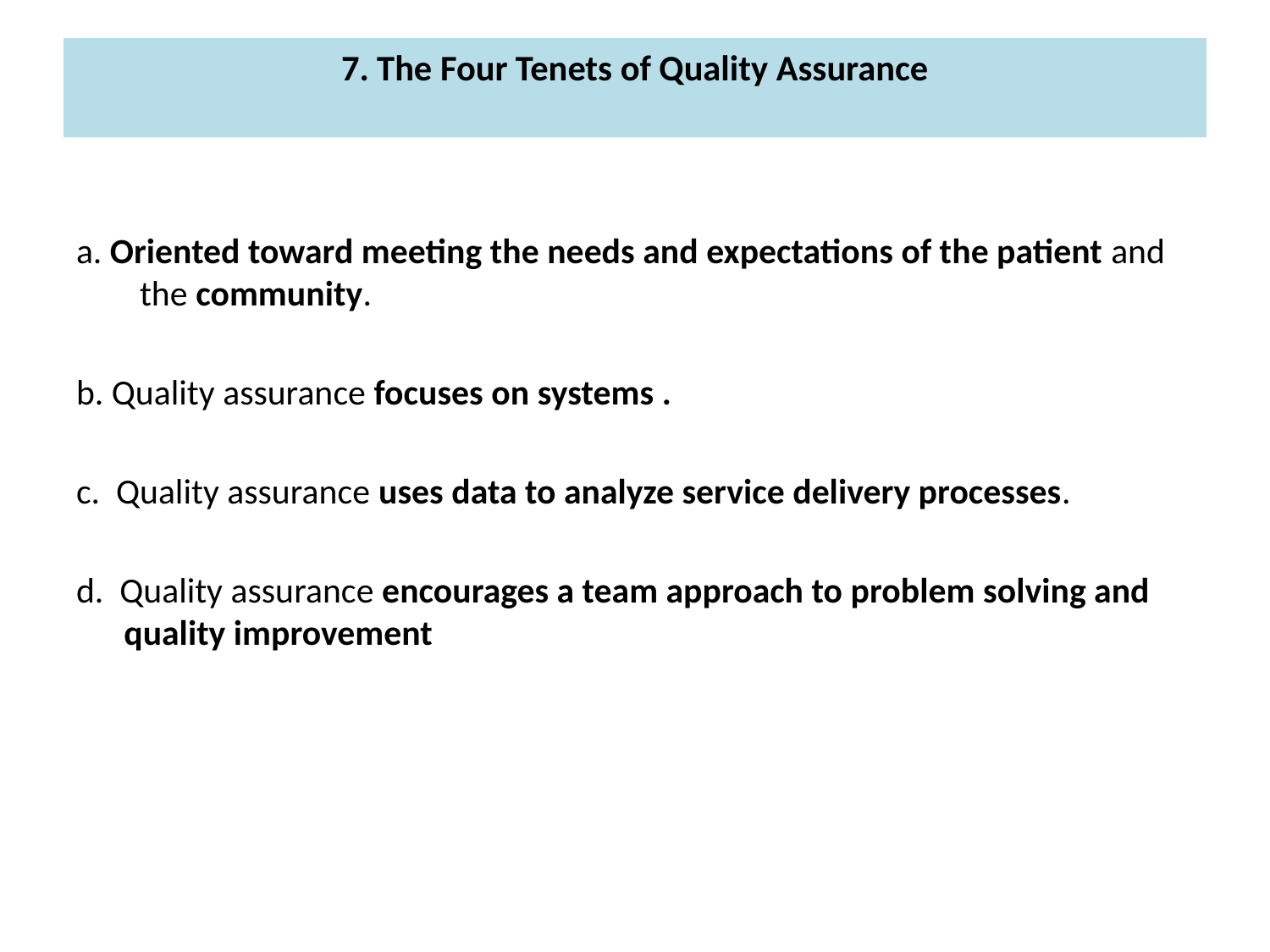

# 7. The Four Tenets of Quality Assurance
a. Oriented toward meeting the needs and expectations of the patient and the community.

b. Quality assurance focuses on systems .

c.  Quality assurance uses data to analyze service delivery processes.

d.  Quality assurance encourages a team approach to problem solving and quality improvement